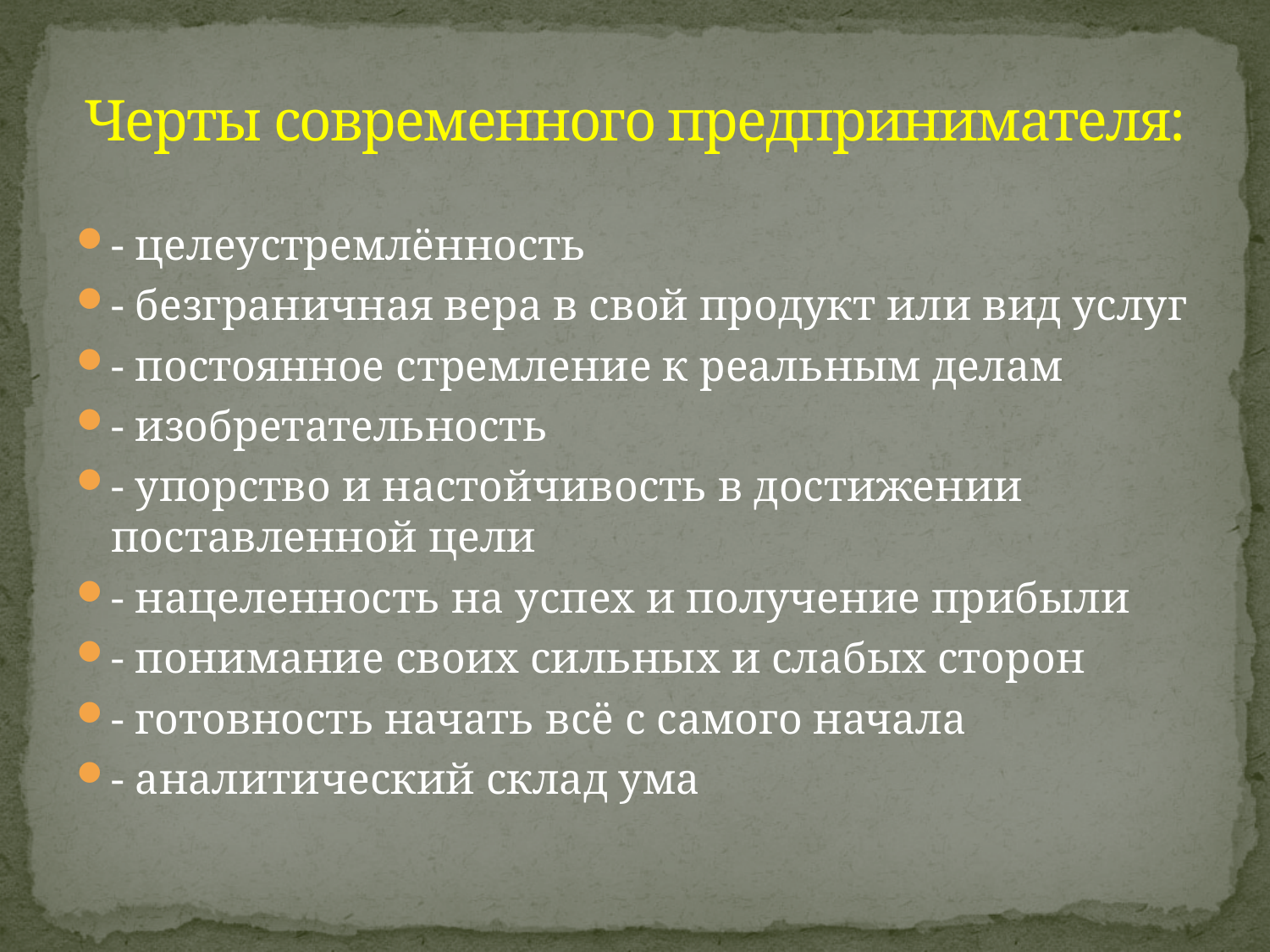

# Черты современного предпринимателя:
- целеустремлённость
- безграничная вера в свой продукт или вид услуг
- постоянное стремление к реальным делам
- изобретательность
- упорство и настойчивость в достижении поставленной цели
- нацеленность на успех и получение прибыли
- понимание своих сильных и слабых сторон
- готовность начать всё с самого начала
- аналитический склад ума